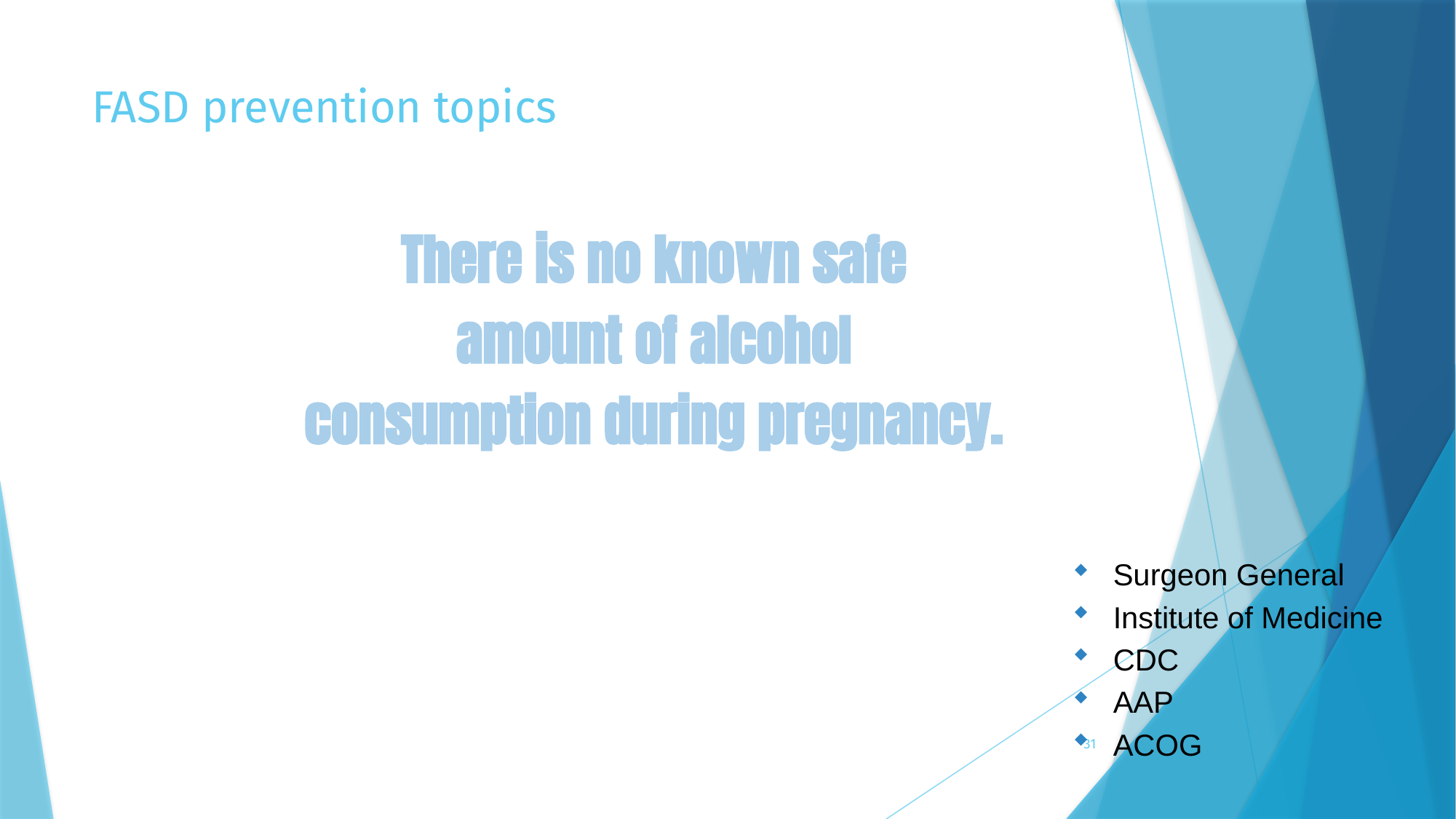

# FASD prevention topics
There is no known safe
amount of alcohol
consumption during pregnancy.
Surgeon General
Institute of Medicine
CDC
AAP
ACOG
31